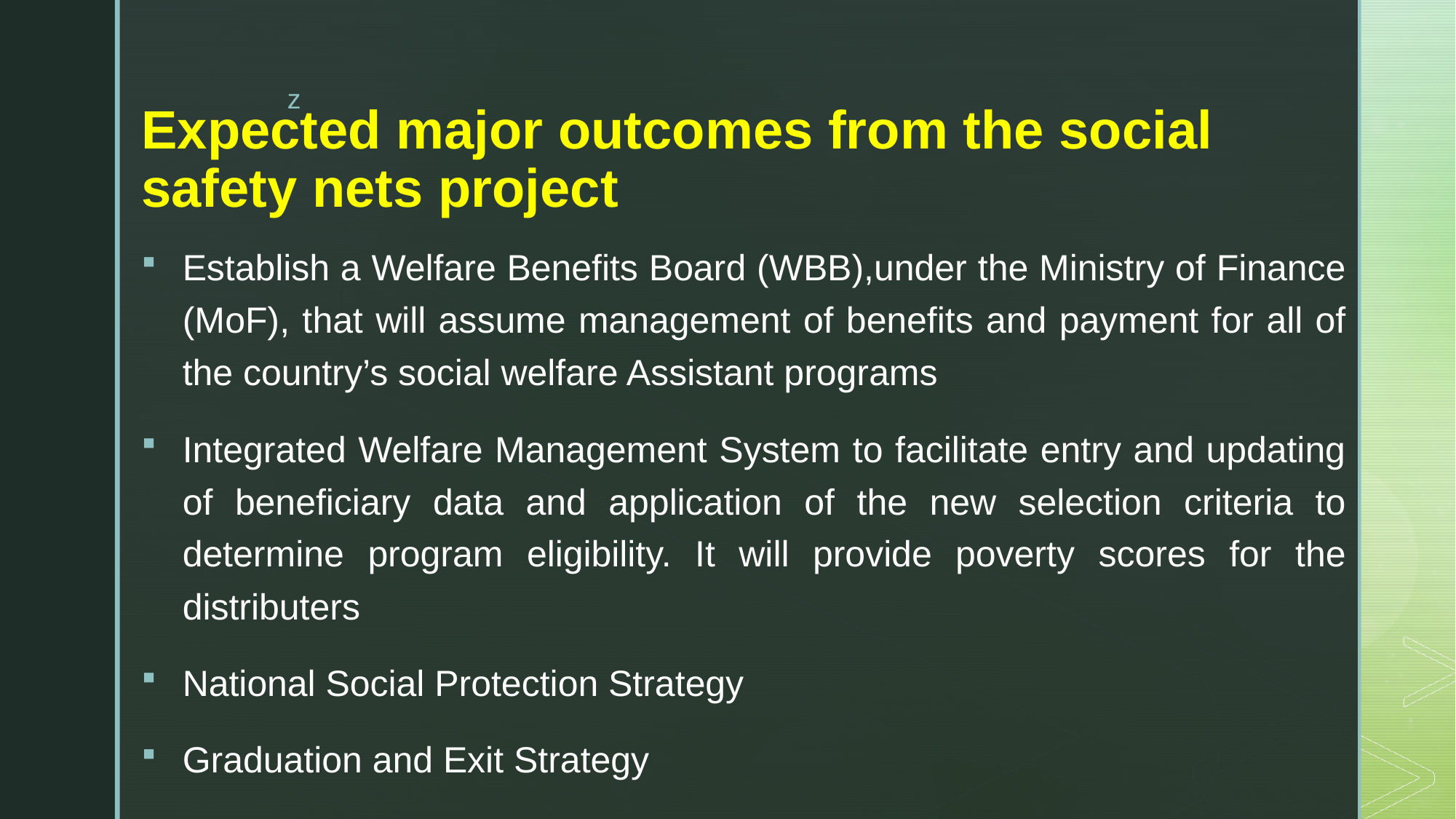

# Expected major outcomes from the social safety nets project
Establish a Welfare Benefits Board (WBB),under the Ministry of Finance (MoF), that will assume management of benefits and payment for all of the country’s social welfare Assistant programs
Integrated Welfare Management System to facilitate entry and updating of beneficiary data and application of the new selection criteria to determine program eligibility. It will provide poverty scores for the distributers
National Social Protection Strategy
Graduation and Exit Strategy